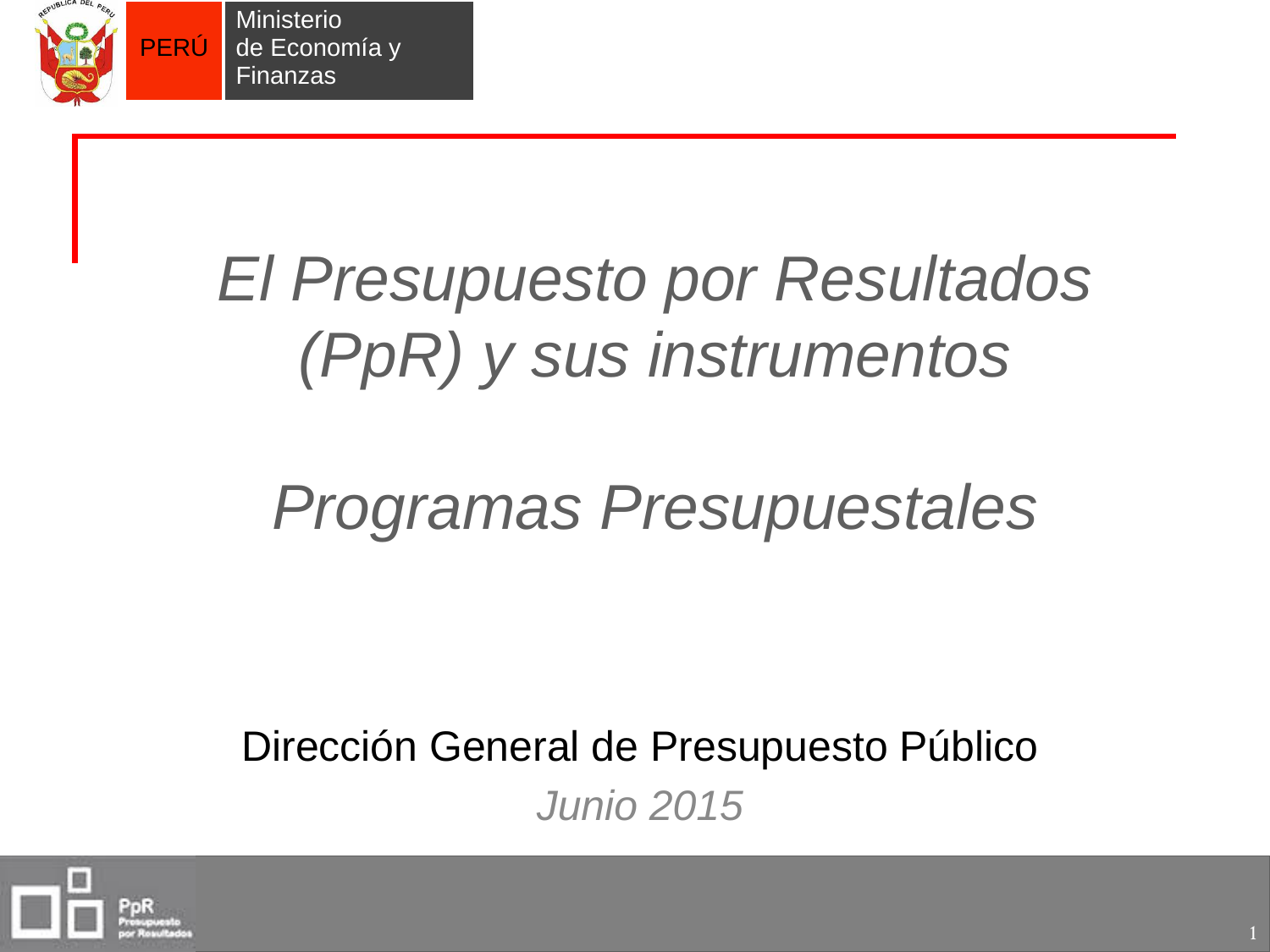

# El Presupuesto por Resultados (PpR) y sus instrumentos Programas Presupuestales
Dirección General de Presupuesto Público
Junio 2015
1